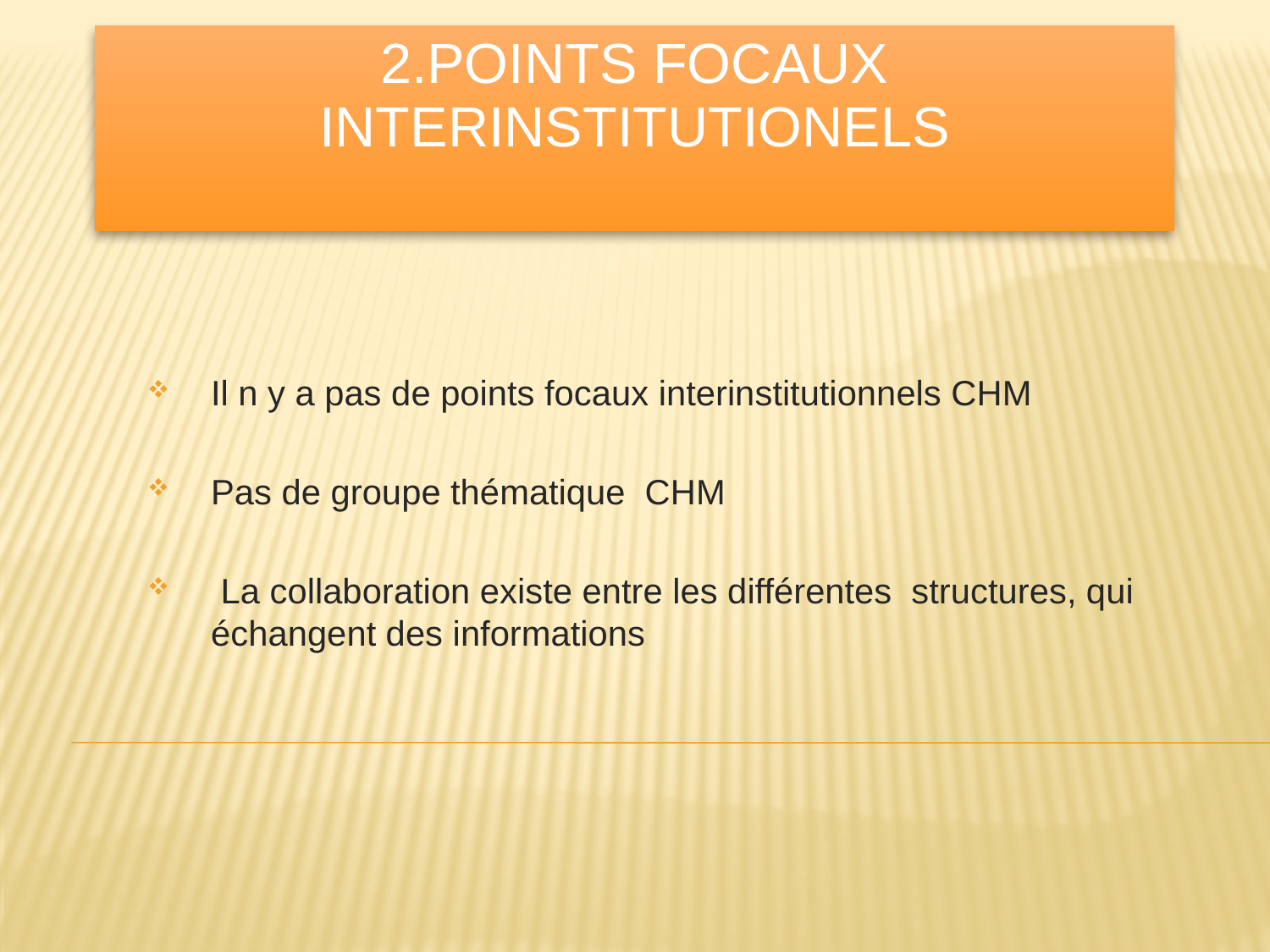

# 2.POINTs FOCAUX INTERINSTITUTIONELS
Il n y a pas de points focaux interinstitutionnels CHM

Pas de groupe thématique  CHM

 La collaboration existe entre les différentes  structures, qui  échangent des informations